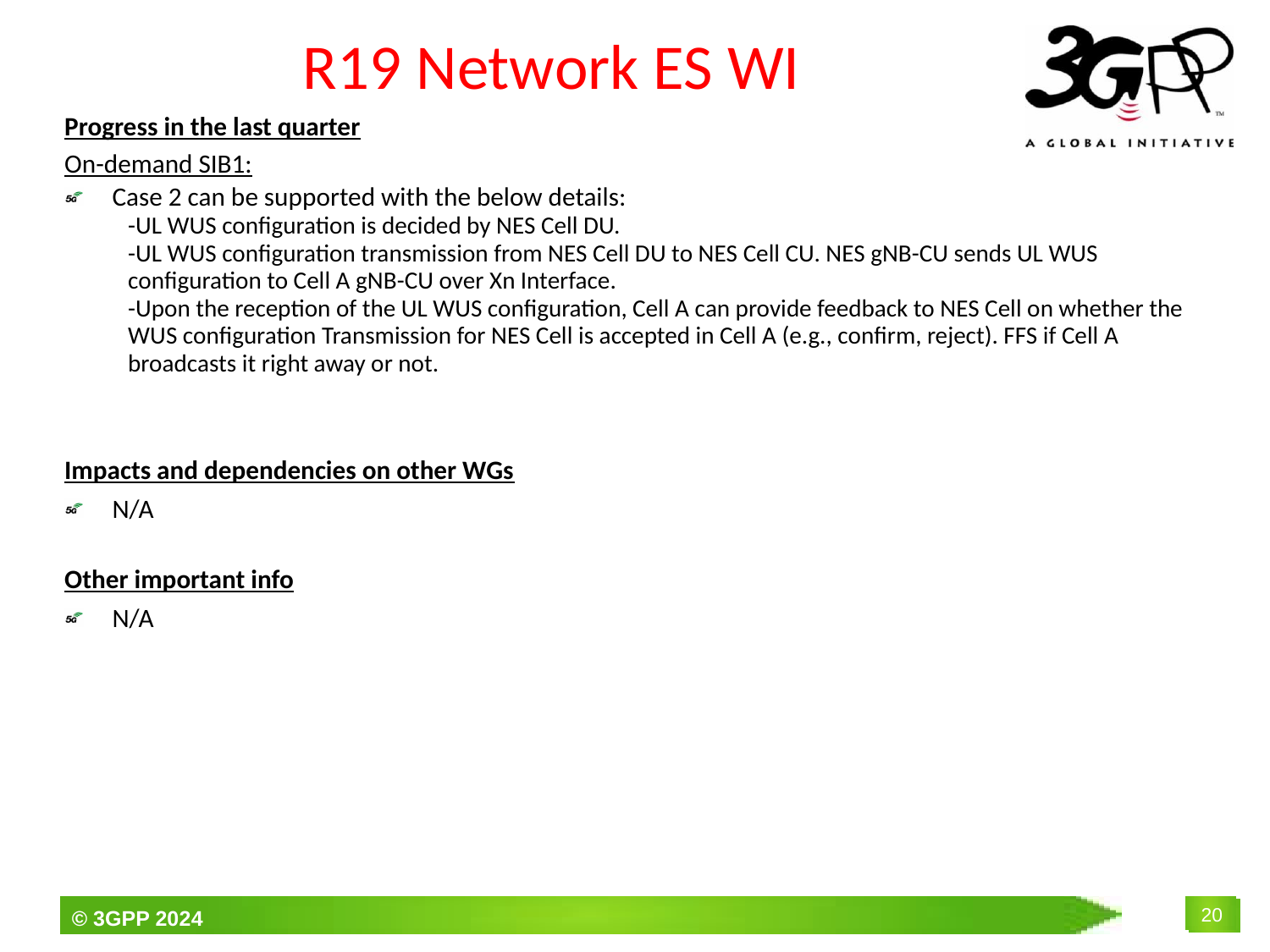

R19 Network ES WI
Progress in the last quarter
On-demand SIB1:
Case 2 can be supported with the below details:
-UL WUS configuration is decided by NES Cell DU.
-UL WUS configuration transmission from NES Cell DU to NES Cell CU. NES gNB-CU sends UL WUS configuration to Cell A gNB-CU over Xn Interface.
-Upon the reception of the UL WUS configuration, Cell A can provide feedback to NES Cell on whether the WUS configuration Transmission for NES Cell is accepted in Cell A (e.g., confirm, reject). FFS if Cell A broadcasts it right away or not.

Impacts and dependencies on other WGs
N/A

Other important info
N/A

20